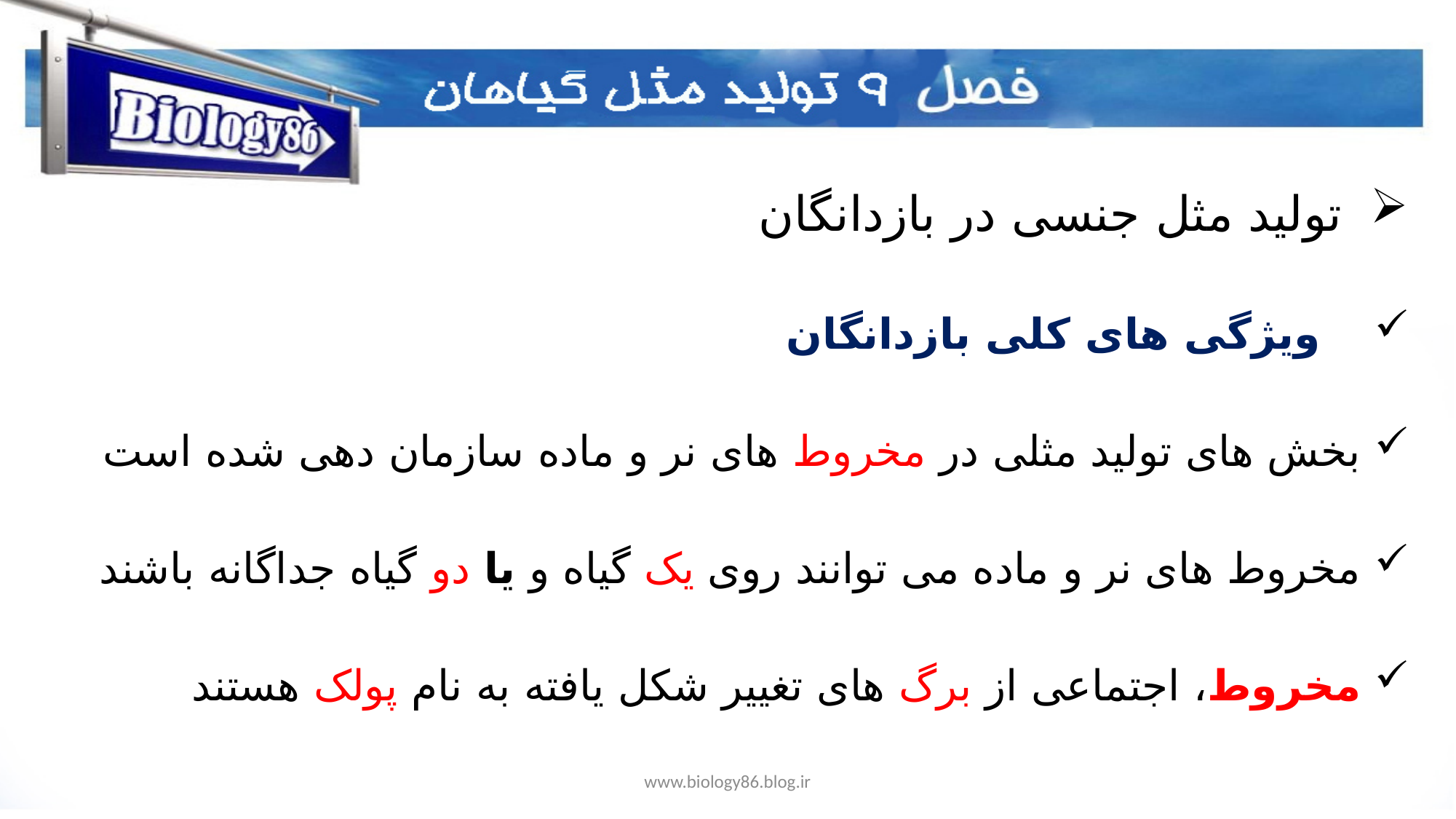

تولید مثل جنسی در بازدانگان
    ویژگی های کلی بازدانگان
 بخش های تولید مثلی در مخروط های نر و ماده سازمان دهی شده است
 مخروط های نر و ماده می توانند روی یک گیاه و یا دو گیاه جداگانه باشند
 مخروط، اجتماعی از برگ های تغییر شکل یافته به نام پولک هستند
www.biology86.blog.ir